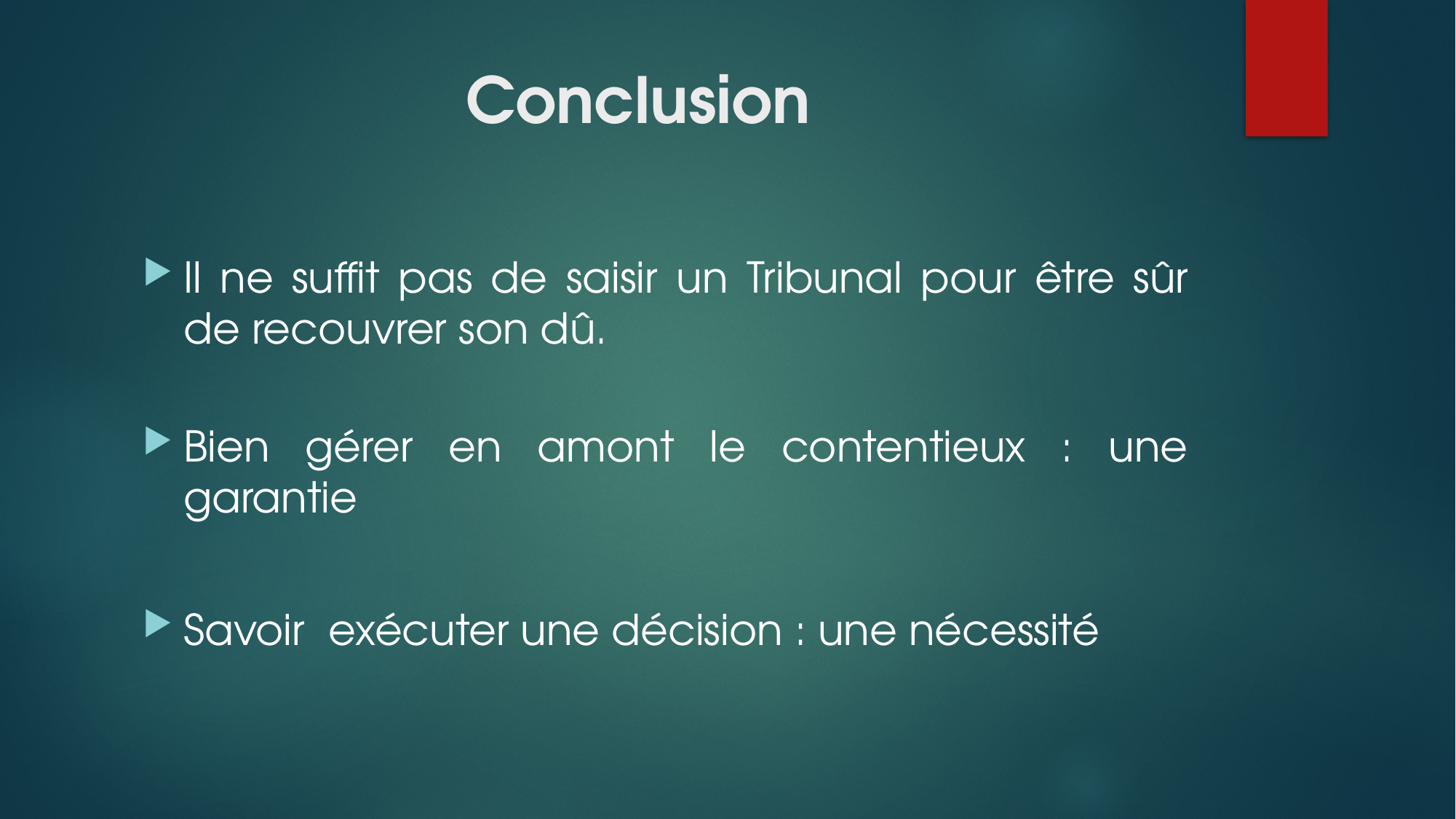

# Conclusion
Il ne suffit pas de saisir un Tribunal pour être sûr de recouvrer son dû.

Bien gérer en amont le contentieux : une garantie

Savoir  exécuter une décision : une nécessité